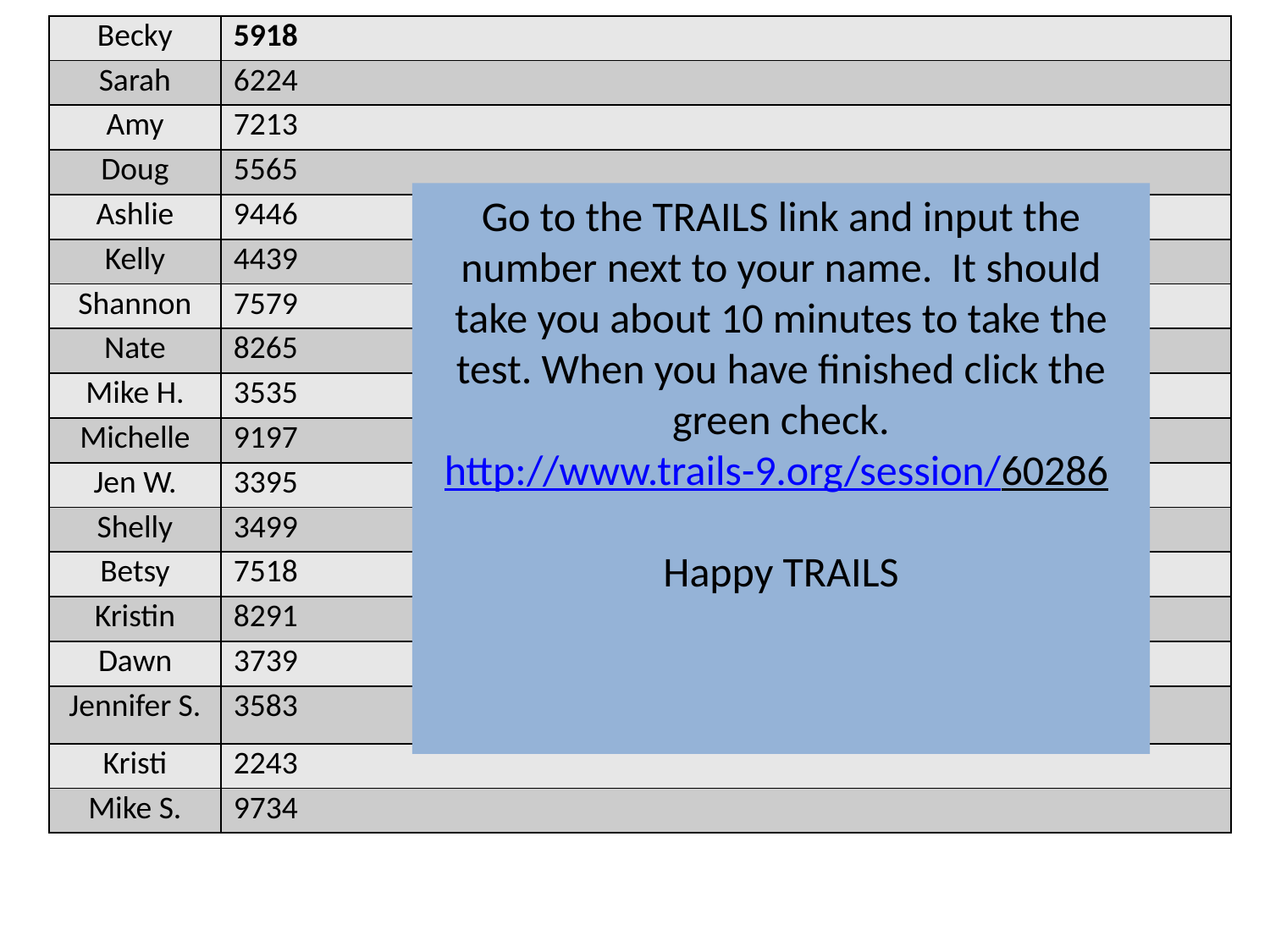

# Question of the week
| Becky | 5918 |
| --- | --- |
| Sarah | 6224 |
| Amy | 7213 |
| Doug | 5565 |
| Ashlie | 9446 |
| Kelly | 4439 |
| Shannon | 7579 |
| Nate | 8265 |
| Mike H. | 3535 |
| Michelle | 9197 |
| Jen W. | 3395 |
| Shelly | 3499 |
| Betsy | 7518 |
| Kristin | 8291 |
| Dawn | 3739 |
| Jennifer S. | 3583 |
| Kristi | 2243 |
| Mike S. | 9734 |
Go to the TRAILS link and input the number next to your name.  It should take you about 10 minutes to take the test. When you have finished click the green check.
http://www.trails-9.org/session/60286

Happy TRAILS